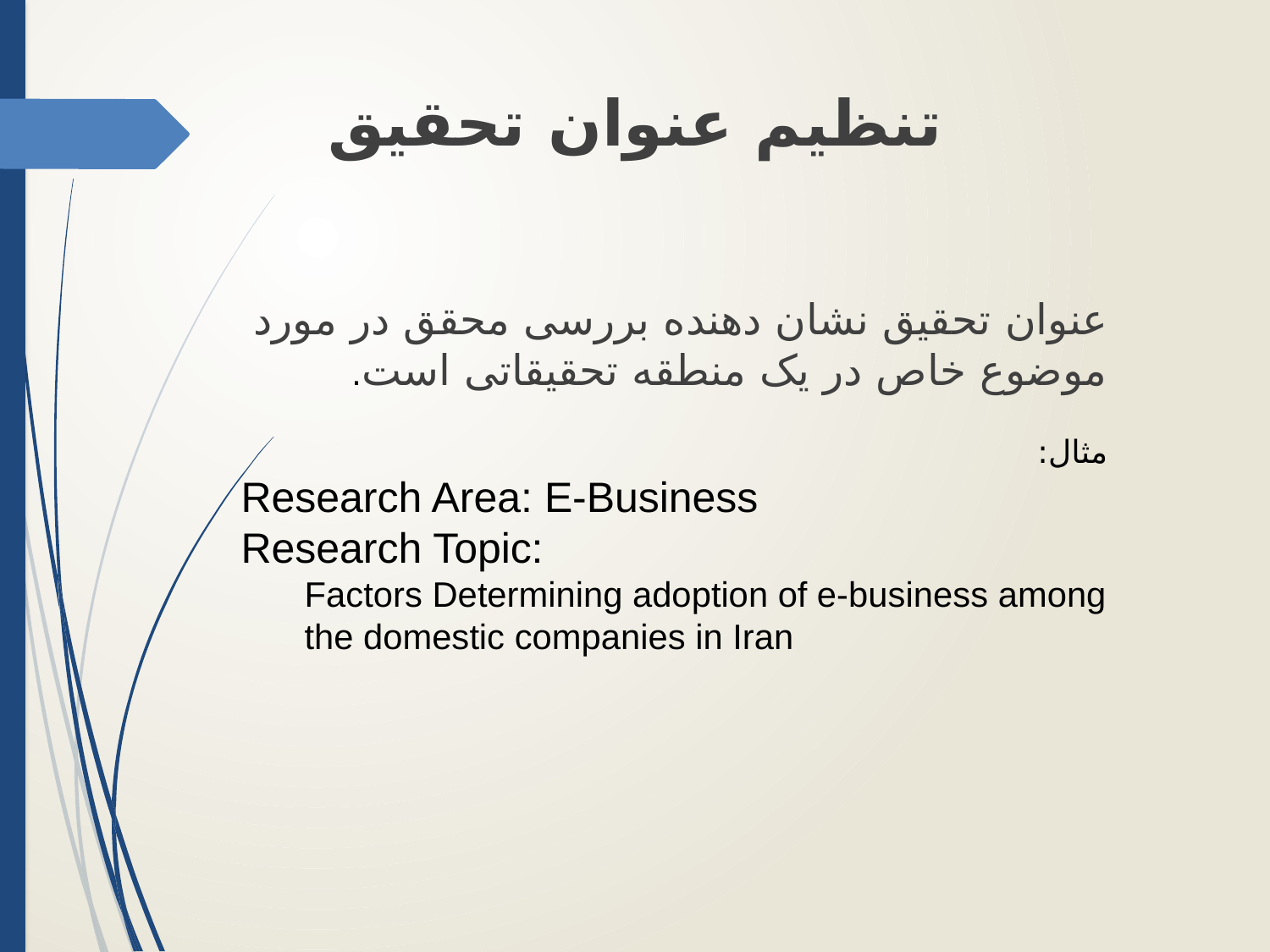

تنظیم عنوان تحقیق
عنوان تحقیق نشان دهنده بررسی محقق در مورد موضوع خاص در یک منطقه تحقیقاتی است.

مثال:
Research Area: E-Business
Research Topic:
Factors Determining adoption of e-business among the domestic companies in Iran